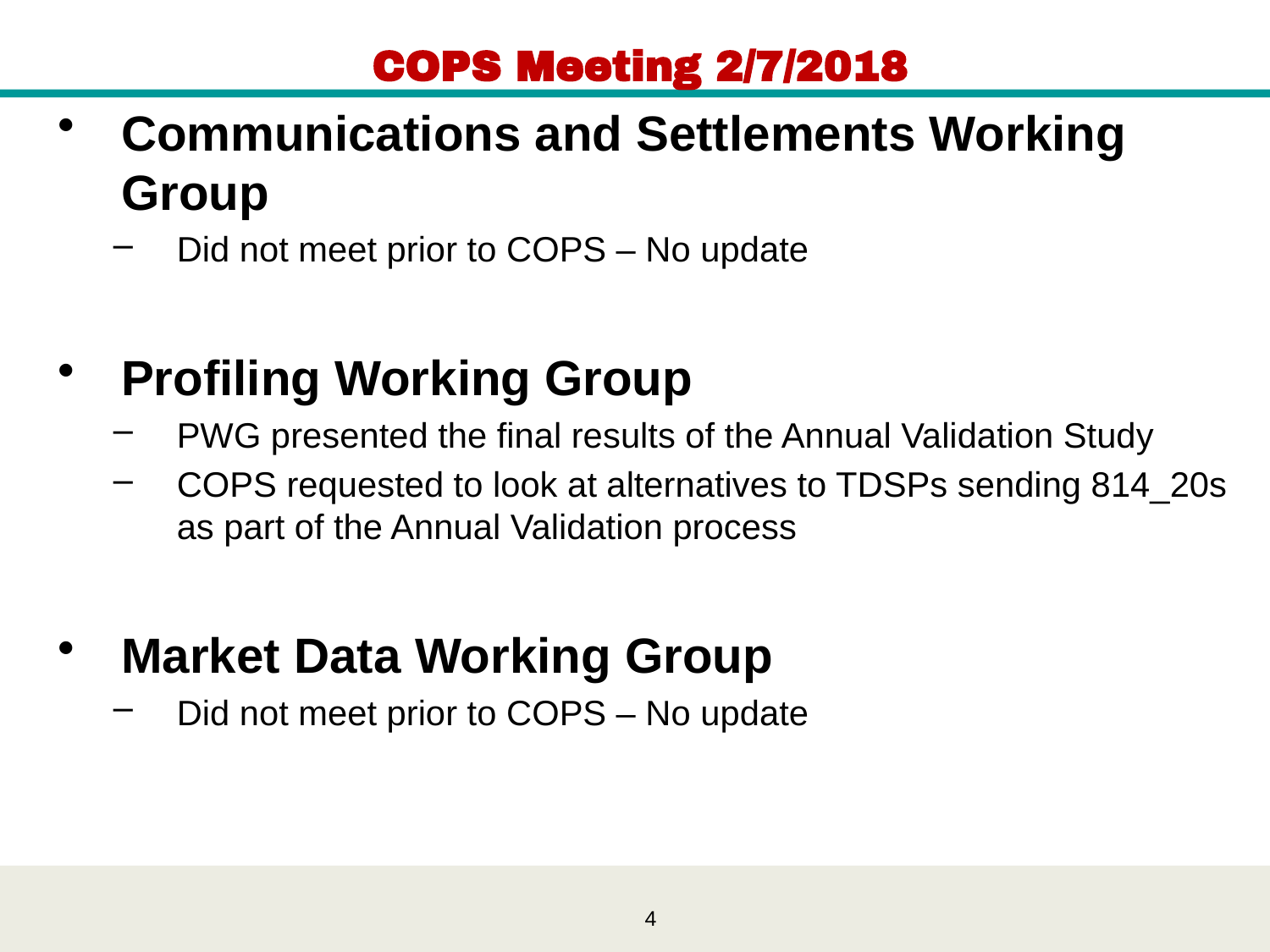

# COPS Meeting 2/7/2018
Communications and Settlements Working Group
Did not meet prior to COPS – No update

Profiling Working Group
PWG presented the final results of the Annual Validation Study
COPS requested to look at alternatives to TDSPs sending 814_20s as part of the Annual Validation process

Market Data Working Group
Did not meet prior to COPS – No update